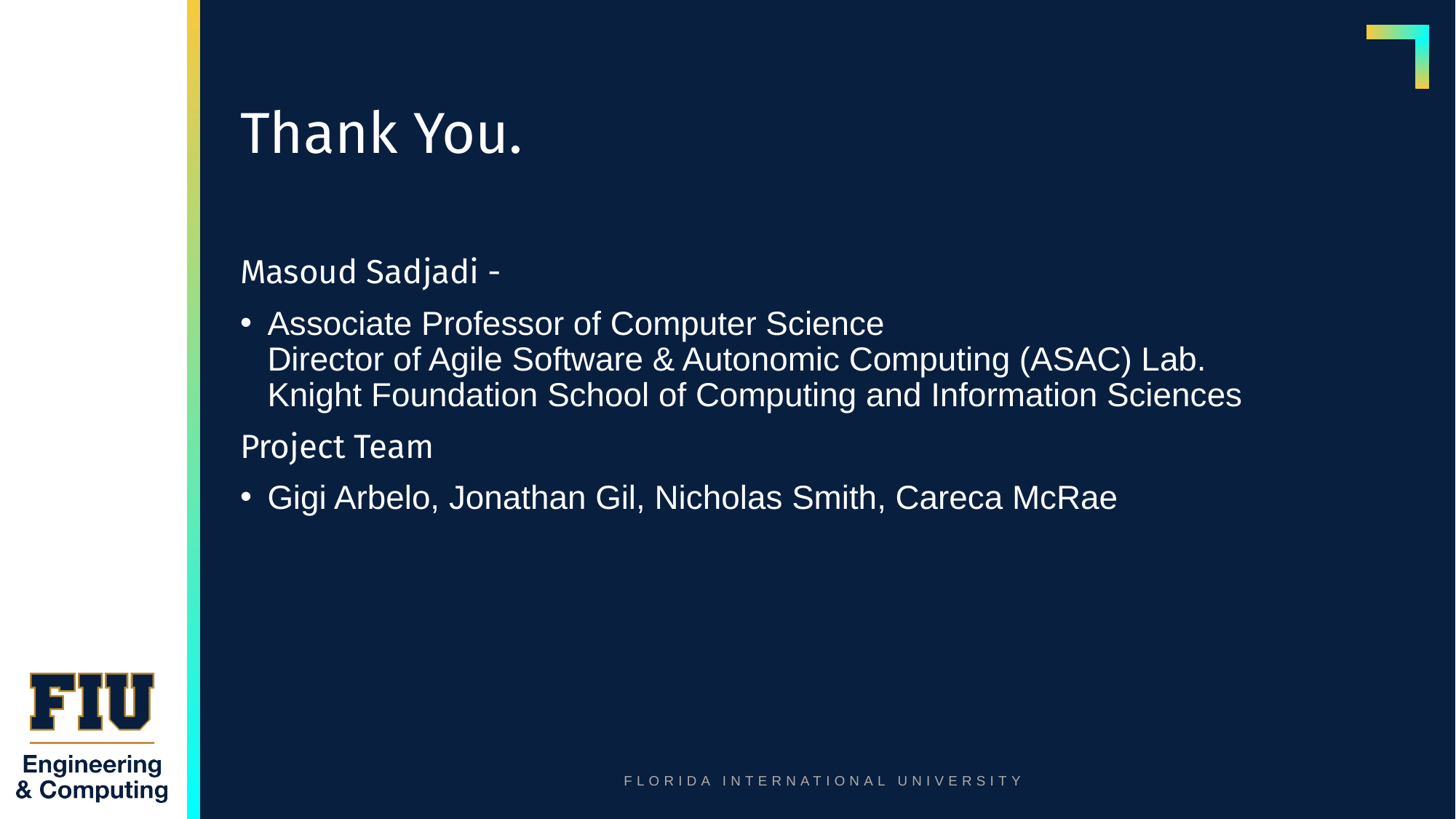

# Thank You.
Masoud Sadjadi -
Associate Professor of Computer Science    
Director of Agile Software & Autonomic Computing (ASAC) Lab.
Knight Foundation School of Computing and Information Sciences
Project Team
Gigi Arbelo, Jonathan Gil, Nicholas Smith, Careca McRae